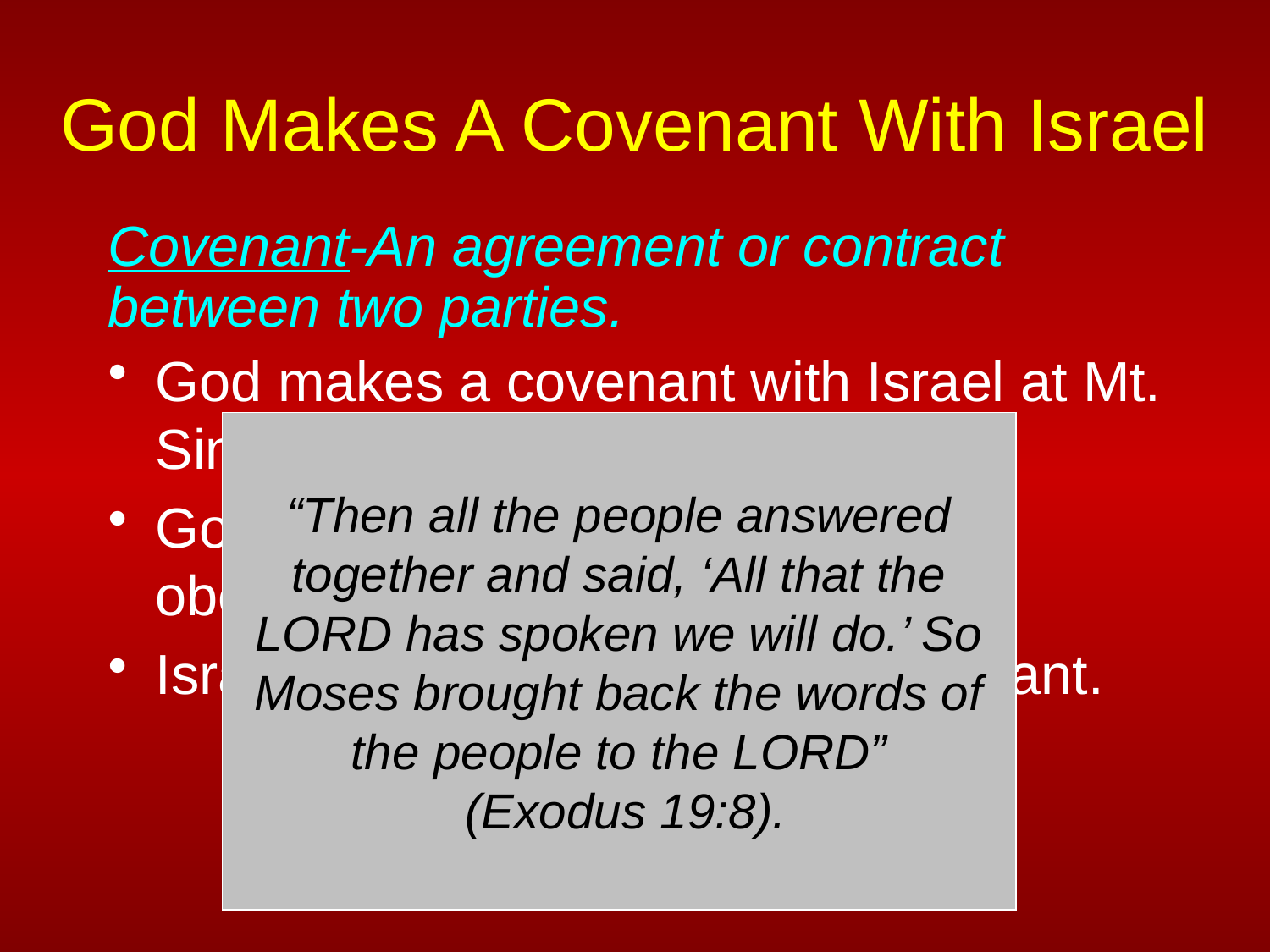

# God Makes A Covenant With Israel
Covenant-An agreement or contract between two parties.
God makes a covenant with Israel at Mt. Sinai (Exodus 19:1).
God’s covenant will involve Israel obeying the law of God.
Israel agrees to keep God’s covenant.
“Then all the people answered together and said, ‘All that the LORD has spoken we will do.’ So Moses brought back the words of the people to the LORD”
 (Exodus 19:8).